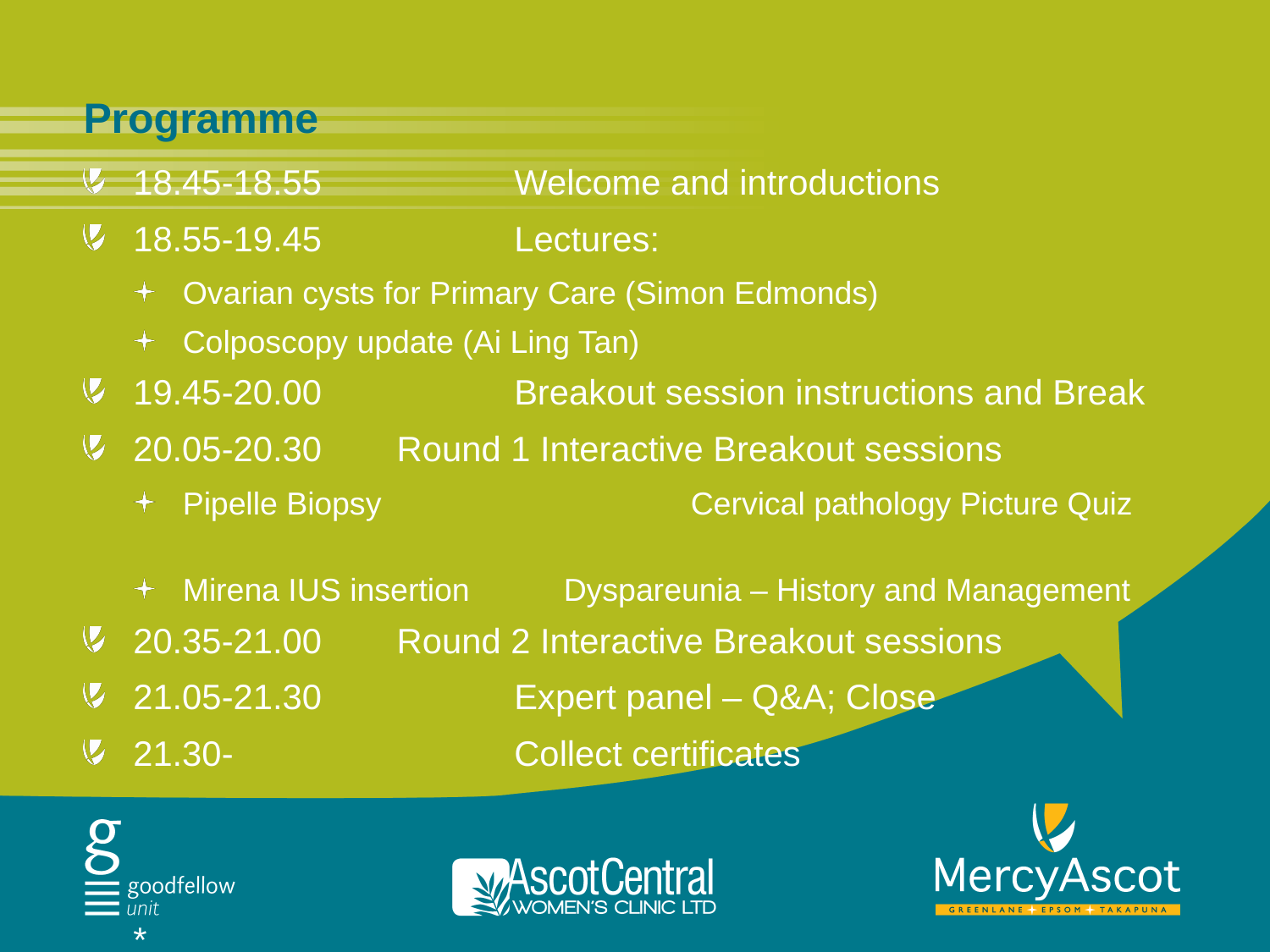

# Programme
18.45-18.55		Welcome and introductions
18.55-19.45 		Lectures:
Ovarian cysts for Primary Care (Simon Edmonds)
Colposcopy update (Ai Ling Tan)
19.45-20.00 		Breakout session instructions and Break
20.05-20.30  	 Round 1 Interactive Breakout sessions
Pipelle Biopsy			Cervical pathology Picture Quiz
Mirena IUS insertion 	Dyspareunia – History and Management
20.35-21.00  	 Round 2 Interactive Breakout sessions
21.05-21.30		Expert panel – Q&A; Close
21.30-			Collect certificates

*